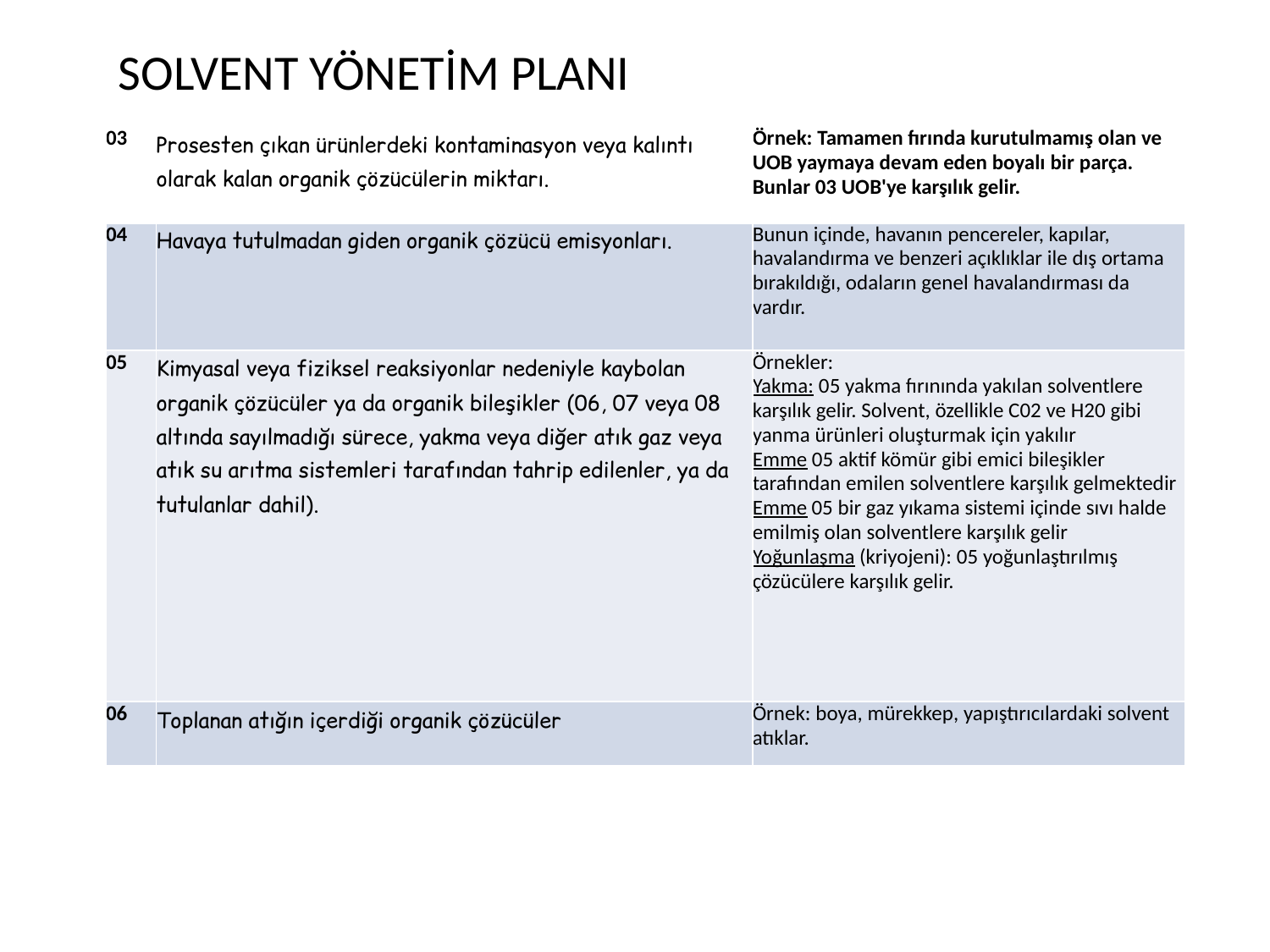

SOLVENT YÖNETİM PLANI
| 03 | Prosesten çıkan ürünlerdeki kontaminasyon veya kalıntı olarak kalan organik çözücülerin miktarı. | Örnek: Tamamen fırında kurutulmamış olan ve UOB yaymaya devam eden boyalı bir parça. Bunlar 03 UOB'ye karşılık gelir. |
| --- | --- | --- |
| 04 | Havaya tutulmadan giden organik çözücü emisyonları. | Bunun içinde, havanın pencereler, kapılar, havalandırma ve benzeri açıklıklar ile dış ortama bırakıldığı, odaların genel havalandırması da vardır. |
| 05 | Kimyasal veya fiziksel reaksiyonlar nedeniyle kaybolan organik çözücüler ya da organik bileşikler (06, 07 veya 08 altında sayılmadığı sürece, yakma veya diğer atık gaz veya atık su arıtma sistemleri tarafından tahrip edilenler, ya da tutulanlar dahil). | Örnekler: Yakma: 05 yakma fırınında yakılan solventlere karşılık gelir. Solvent, özellikle C02 ve H20 gibi yanma ürünleri oluşturmak için yakılır Emme 05 aktif kömür gibi emici bileşikler tarafından emilen solventlere karşılık gelmektedir Emme 05 bir gaz yıkama sistemi içinde sıvı halde emilmiş olan solventlere karşılık gelir Yoğunlaşma (kriyojeni): 05 yoğunlaştırılmış çözücülere karşılık gelir. |
| 06 | Toplanan atığın içerdiği organik çözücüler | Örnek: boya, mürekkep, yapıştırıcılardaki solvent atıklar. |